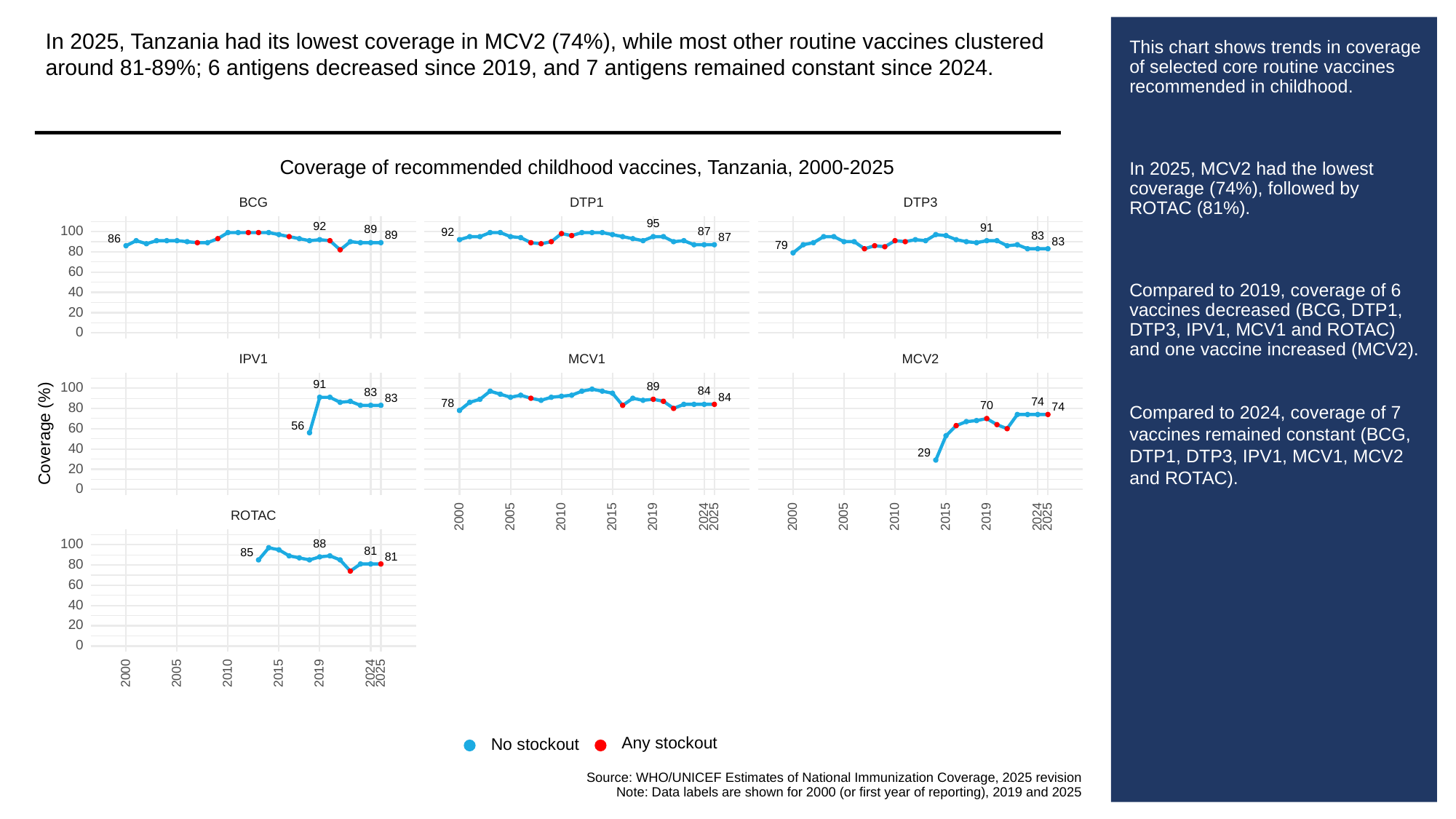

In 2025, Tanzania had its lowest coverage in MCV2 (74%), while most other routine vaccines clustered around 81-89%; 6 antigens decreased since 2019, and 7 antigens remained constant since 2024.
# This chart shows trends in coverage of selected core routine vaccines recommended in childhood.

In 2025, MCV2 had the lowest coverage (74%), followed by ROTAC (81%).

Compared to 2019, coverage of 6 vaccines decreased (BCG, DTP1, DTP3, IPV1, MCV1 and ROTAC) and one vaccine increased (MCV2).

Compared to 2024, coverage of 7 vaccines remained constant (BCG, DTP1, DTP3, IPV1, MCV1, MCV2 and ROTAC).

Coverage of recommended childhood vaccines, Tanzania, 2000-2025
BCG
DTP3
DTP1

95

92
91
89
100
87
92

89
83

87

86

83

79

80

60

40

20

0

MCV1
MCV2
IPV1

91
89
100

84

83

84

83

74

78

70

80
74

56

60
Coverage (%)

40

29

20

0

ROTAC
2000
2005
2010
2015
2019
2024
2025
2000
2005
2010
2015
2019
2024
2025

100
88

81

85
81

80

60

40

20

0

2000
2005
2010
2015
2019
2024
2025
Any stockout
No stockout

Source: WHO/UNICEF Estimates of National Immunization Coverage, 2025 revision
Note: Data labels are shown for 2000 (or first year of reporting), 2019 and 2025